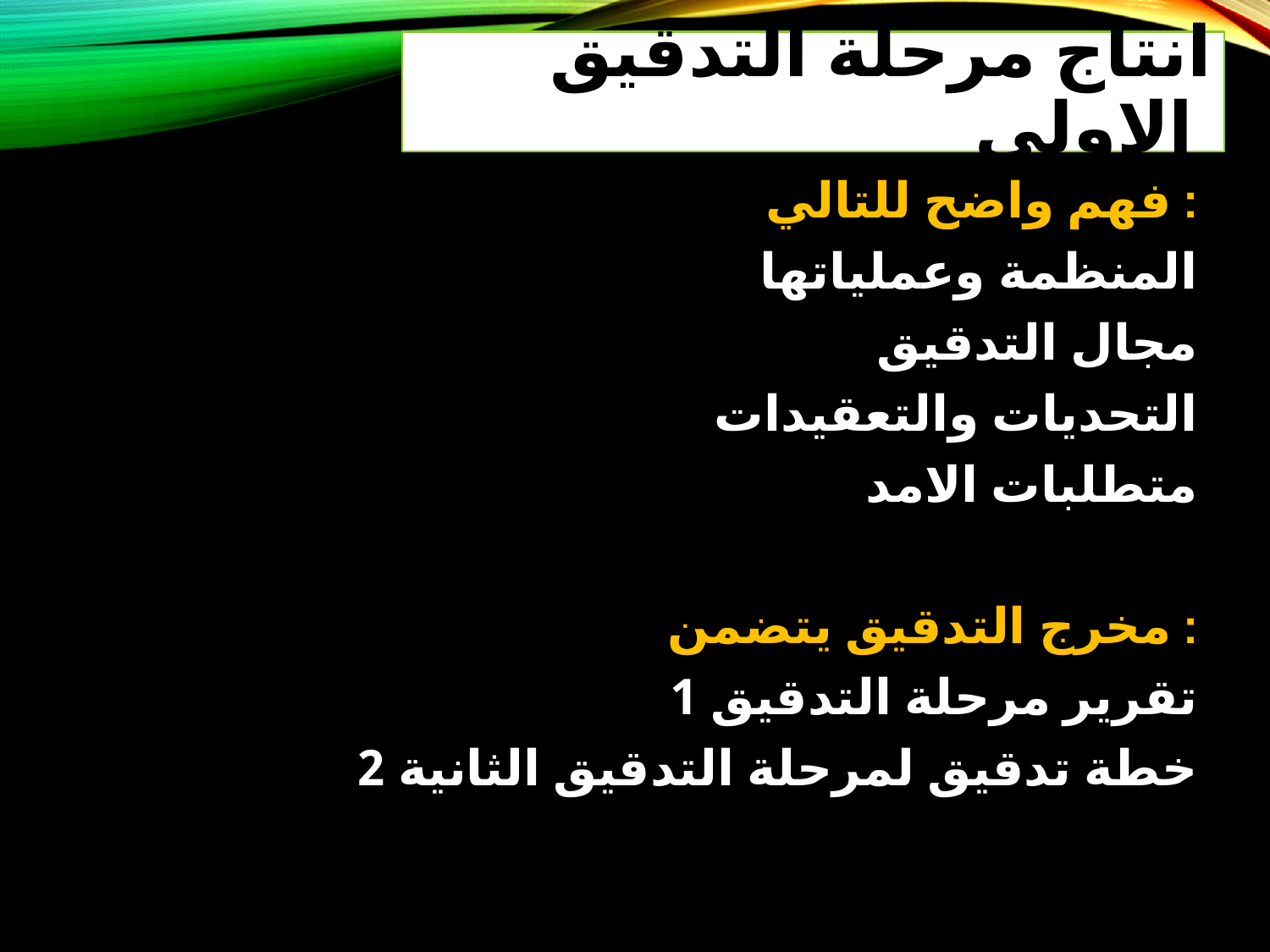

# انتاج مرحلة التدقيق الاولى
فهم واضح للتالي :
   المنظمة وعملياتها
   مجال التدقيق
   التحديات والتعقيدات
   متطلبات الامد

مخرج التدقيق يتضمن :
   تقرير مرحلة التدقيق 1
   خطة تدقيق لمرحلة التدقيق الثانية 2